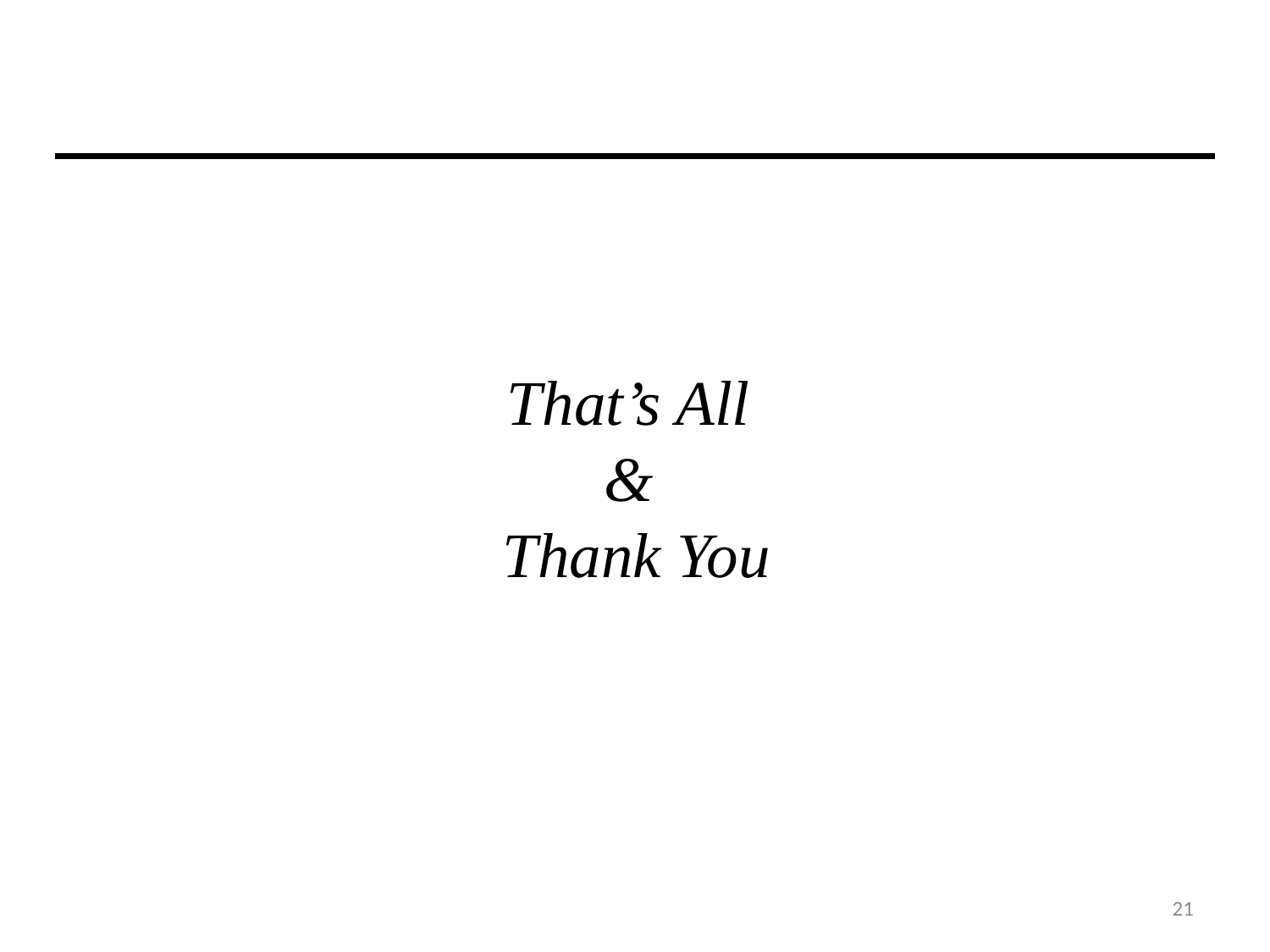

# That’s All & Thank You
21